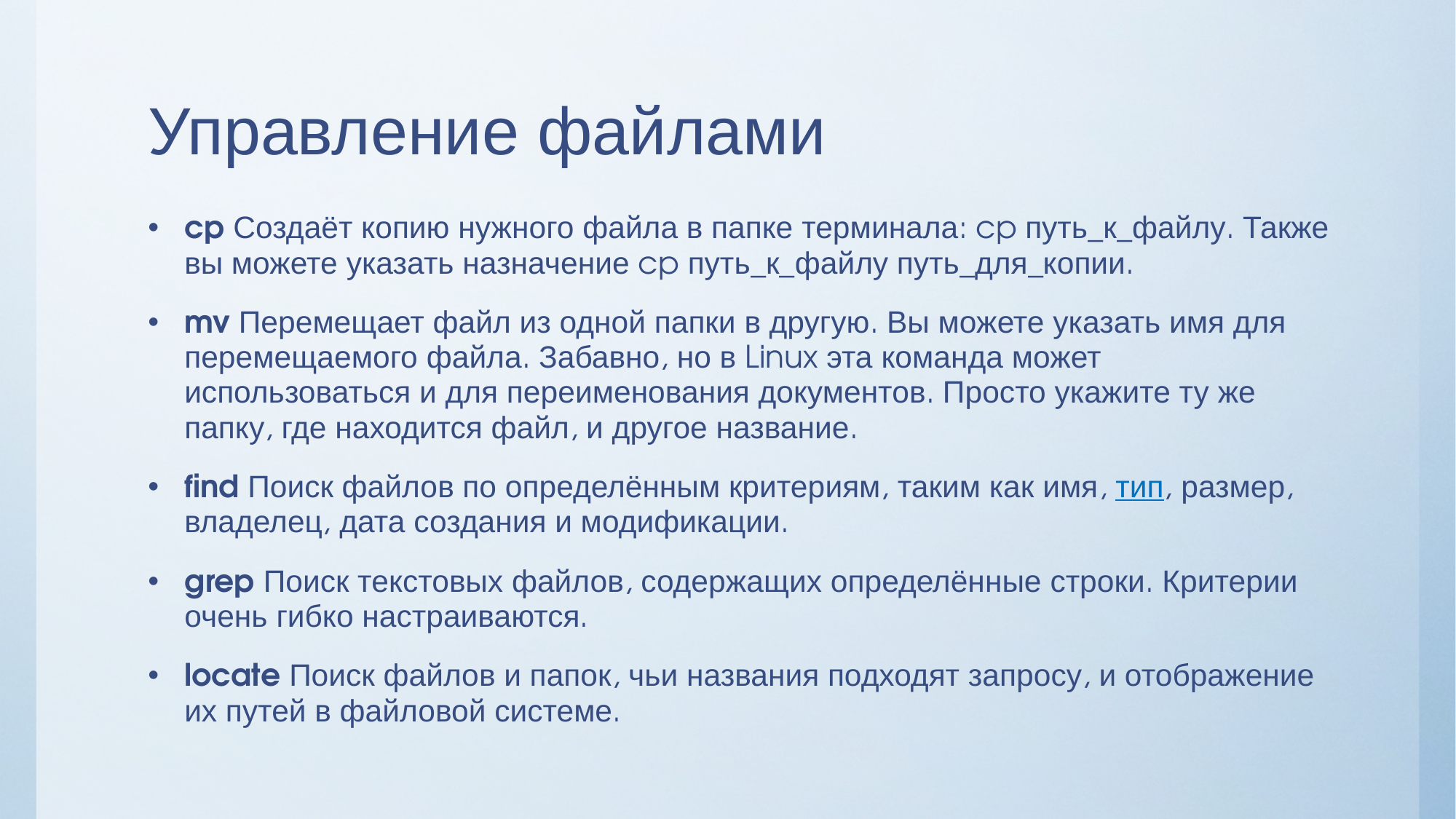

# Управление файлами
cp Создаёт копию нужного файла в папке терминала: cp путь_к_файлу. Также вы можете указать назначение cp путь_к_файлу путь_для_копии.
mv Перемещает файл из одной папки в другую. Вы можете указать имя для перемещаемого файла. Забавно, но в Linux эта команда может использоваться и для переименования документов. Просто укажите ту же папку, где находится файл, и другое название.
find Поиск файлов по определённым критериям, таким как имя, тип, размер, владелец, дата создания и модификации.
grep Поиск текстовых файлов, содержащих определённые строки. Критерии очень гибко настраиваются.
locate Поиск файлов и папок, чьи названия подходят запросу, и отображение их путей в файловой системе.